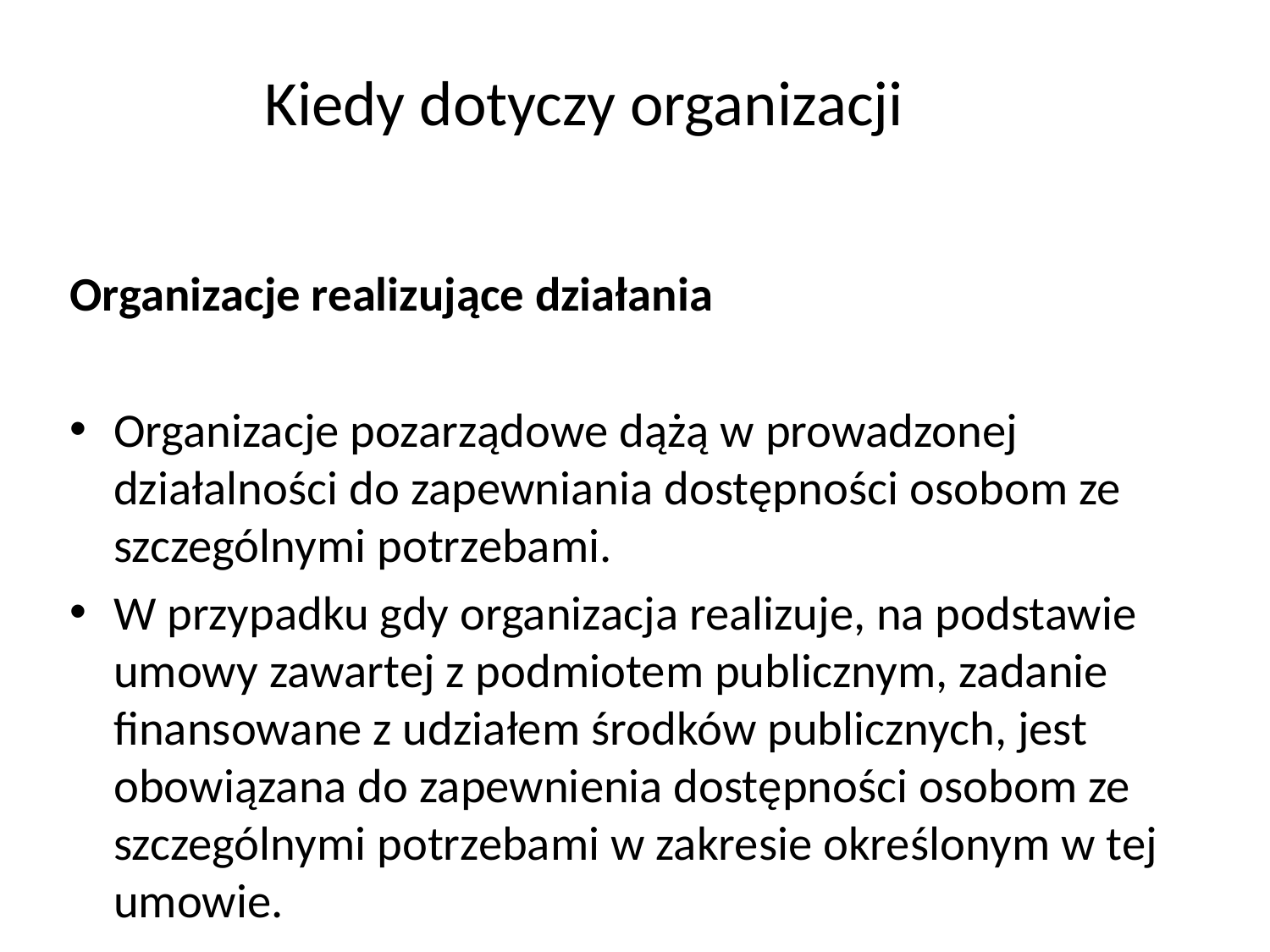

# Kiedy dotyczy organizacji
Organizacje realizujące działania

Organizacje pozarządowe dążą w prowadzonej działalności do zapewniania dostępności osobom ze szczególnymi potrzebami.
W przypadku gdy organizacja realizuje, na podstawie umowy zawartej z podmiotem publicznym, zadanie finansowane z udziałem środków publicznych, jest obowiązana do zapewnienia dostępności osobom ze szczególnymi potrzebami w zakresie określonym w tej umowie.